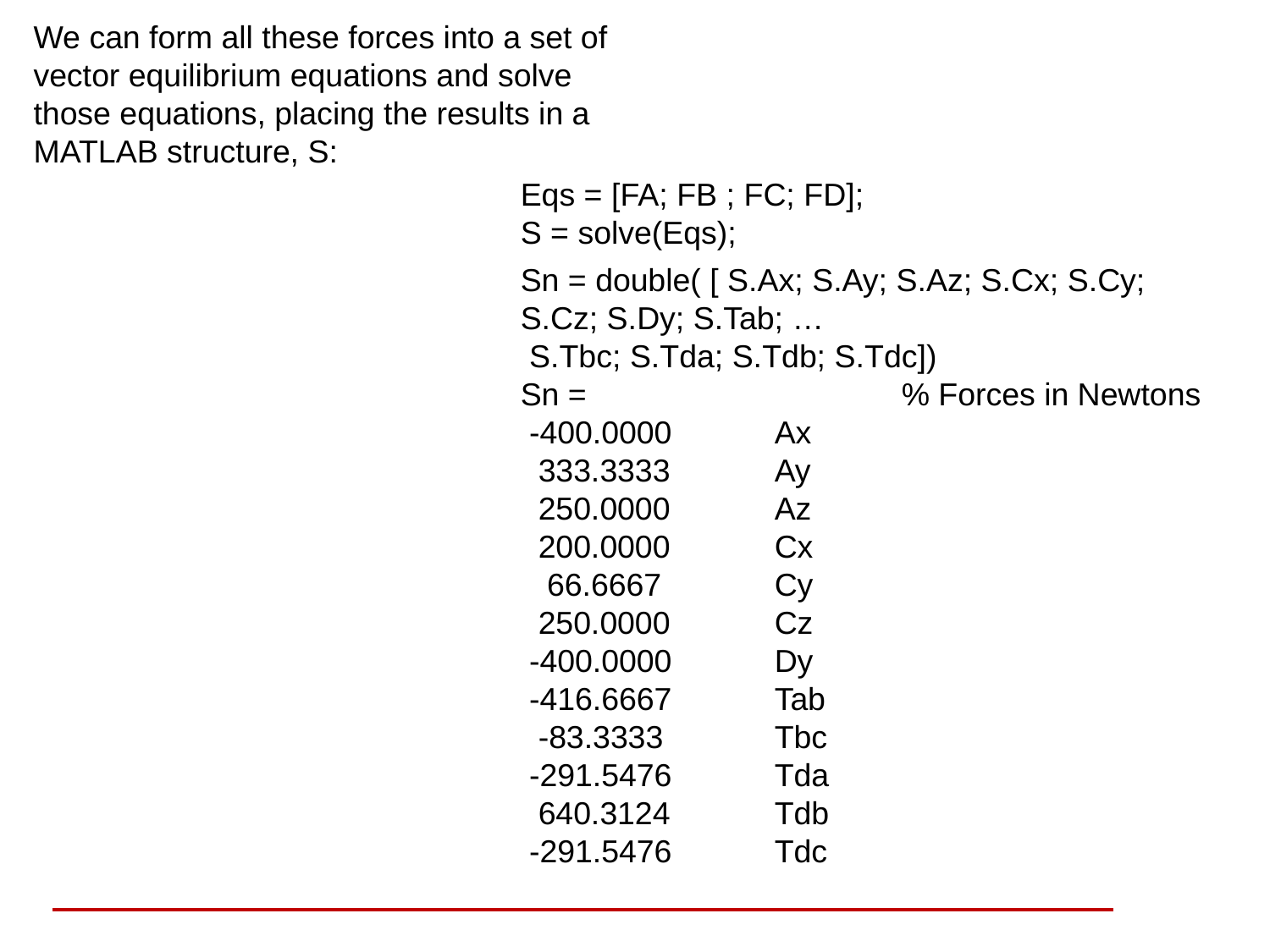

We can form all these forces into a set of vector equilibrium equations and solve those equations, placing the results in a MATLAB structure, S:
Eqs = [FA; FB ; FC; FD];
S = solve(Eqs);
Sn = double( [ S.Ax; S.Ay; S.Az; S.Cx; S.Cy; S.Cz; S.Dy; S.Tab; …
 S.Tbc; S.Tda; S.Tdb; S.Tdc])
Sn =			% Forces in Newtons
 -400.0000	Ax
  333.3333	Ay
  250.0000	Az
  200.0000	Cx
   66.6667	Cy
  250.0000	Cz
 -400.0000	Dy
 -416.6667	Tab
  -83.3333	Tbc
 -291.5476	Tda
  640.3124	Tdb
 -291.5476	Tdc